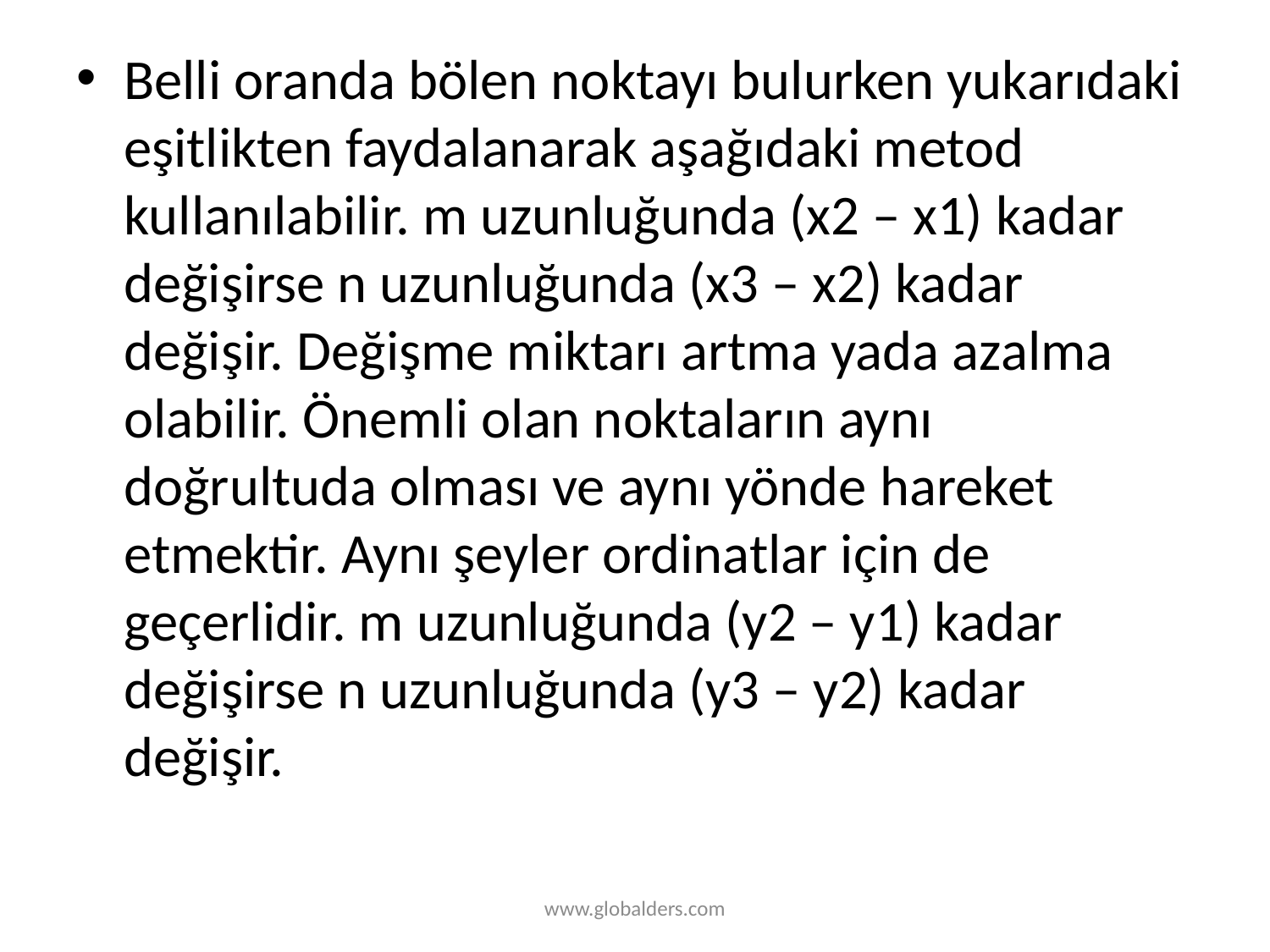

Belli oranda bölen noktayı bulurken yukarıdaki eşitlikten faydalanarak aşağıdaki metod kullanılabilir. m uzunluğunda (x2 – x1) kadar değişirse n uzunluğunda (x3 – x2) kadar değişir. Değişme miktarı artma yada azalma olabilir. Önemli olan noktaların aynı doğrultuda olması ve aynı yönde hareket etmektir. Aynı şeyler ordinatlar için de geçerlidir. m uzunluğunda (y2 – y1) kadar değişirse n uzunluğunda (y3 – y2) kadar değişir.
www.globalders.com